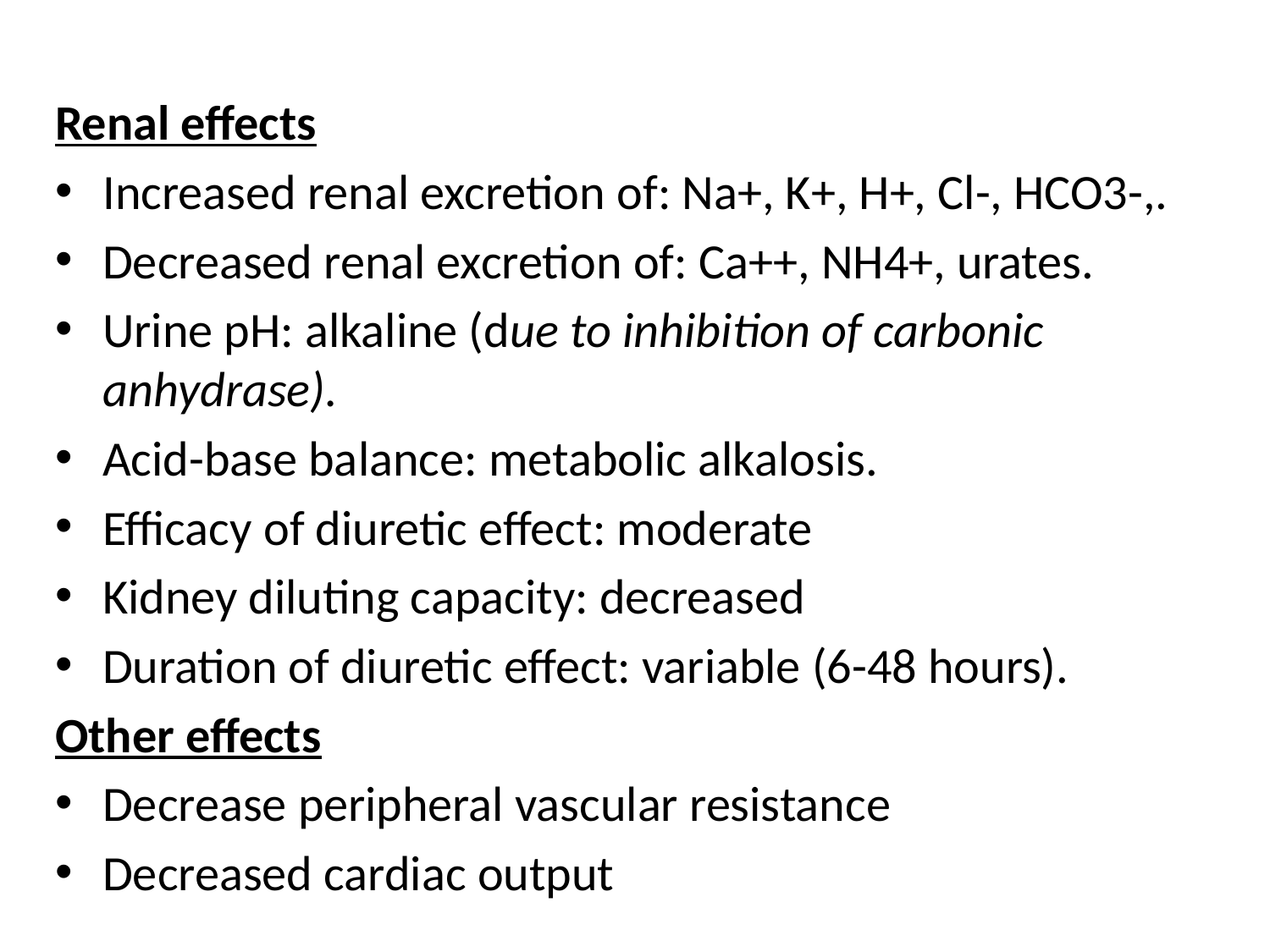

Renal effects
Increased renal excretion of: Na+, K+, H+, Cl-, HCO3-,.
Decreased renal excretion of: Ca++, NH4+, urates.
Urine pH: alkaline (due to inhibition of carbonic anhydrase).
Acid-base balance: metabolic alkalosis.
Efficacy of diuretic effect: moderate
Kidney diluting capacity: decreased
Duration of diuretic effect: variable (6-48 hours).
Other effects
Decrease peripheral vascular resistance
Decreased cardiac output